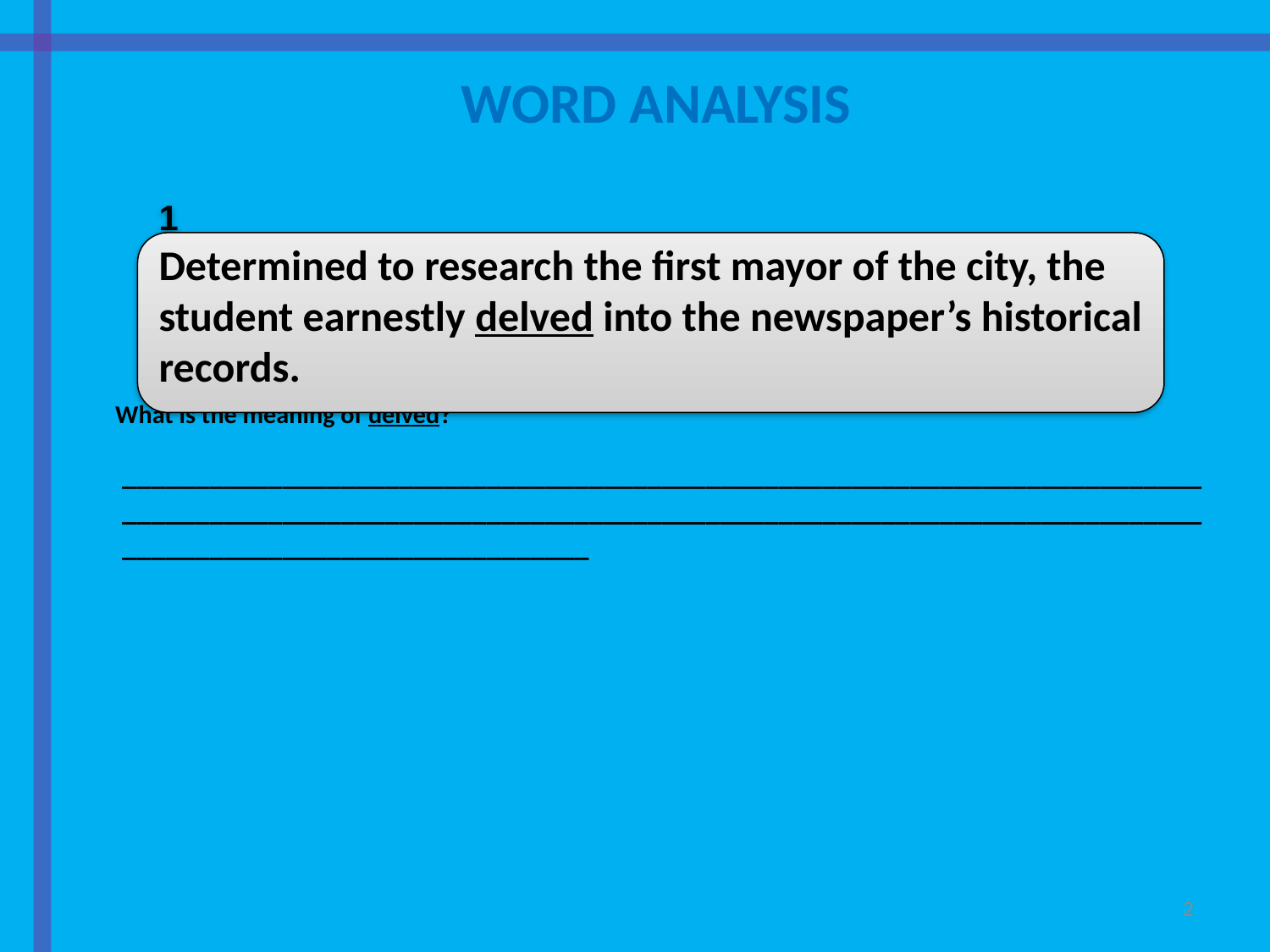

# WORD ANALYSIS

1
Determined to research the first mayor of the city, the student earnestly delved into the newspaper’s historical records.

    What is the meaning of delved?
    ____________________________________________________________________________________________________________________________________________________________________________________
2